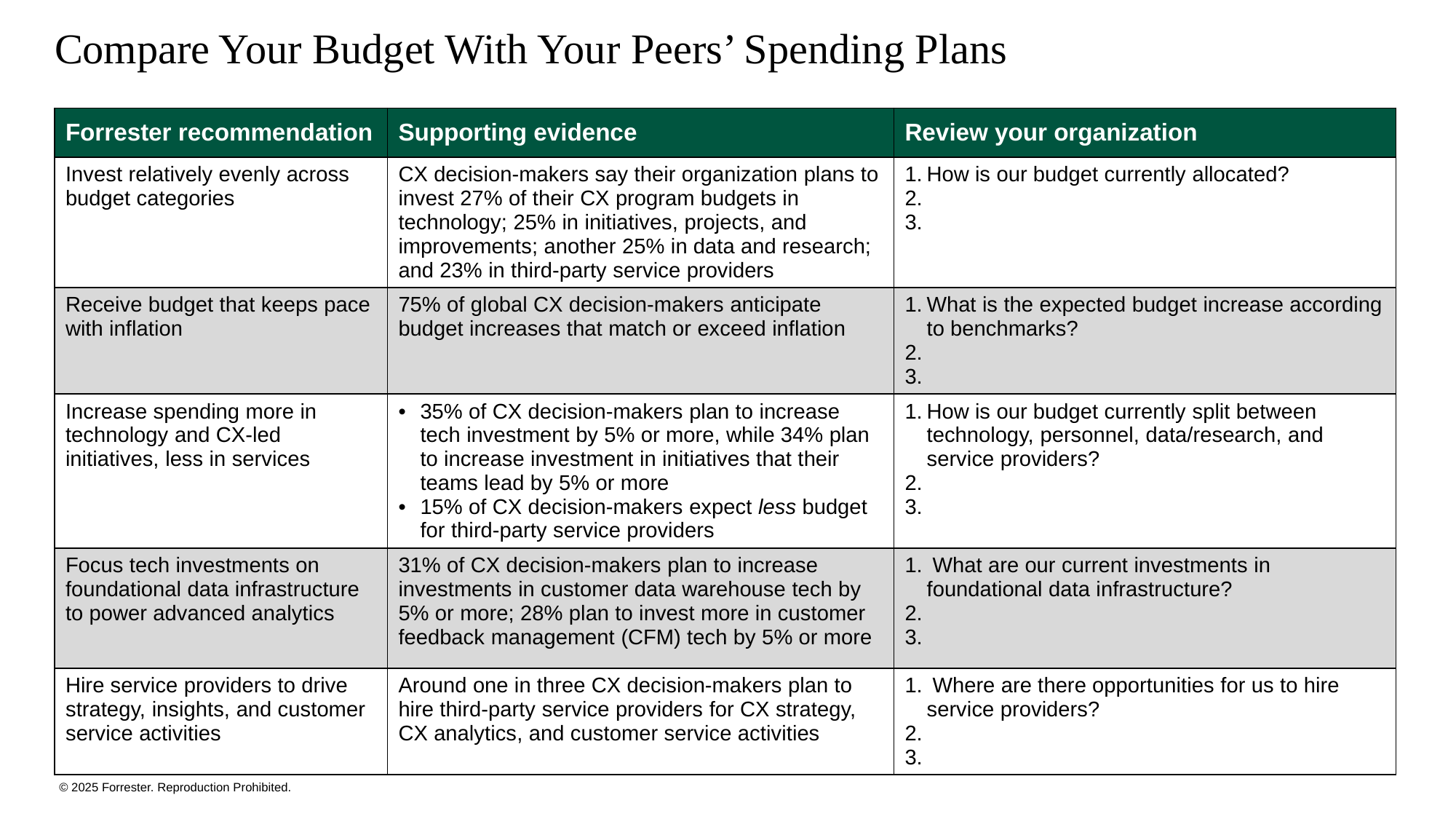

# Compare Your Budget With Your Peers’ Spending Plans
| Forrester recommendation | Supporting evidence | Review your organization |
| --- | --- | --- |
| Invest relatively evenly across budget categories | CX decision-makers say their organization plans to invest 27% of their CX program budgets in technology; 25% in initiatives, projects, and improvements; another 25% in data and research; and 23% in third-party service providers | How is our budget currently allocated? |
| Receive budget that keeps pace with inflation | 75% of global CX decision-makers anticipate budget increases that match or exceed inflation | What is the expected budget increase according to benchmarks? |
| Increase spending more in technology and CX-led initiatives, less in services | 35% of CX decision-makers plan to increase tech investment by 5% or more, while 34% plan to increase investment in initiatives that their teams lead by 5% or more 15% of CX decision-makers expect less budget for third-party service providers | How is our budget currently split between technology, personnel, data/research, and service providers? |
| Focus tech investments on foundational data infrastructure to power advanced analytics | 31% of CX decision-makers plan to increase investments in customer data warehouse tech by 5% or more; 28% plan to invest more in customer feedback management (CFM) tech by 5% or more | What are our current investments in foundational data infrastructure? |
| Hire service providers to drive strategy, insights, and customer service activities | Around one in three CX decision-makers plan to hire third-party service providers for CX strategy, CX analytics, and customer service activities | Where are there opportunities for us to hire service providers? |